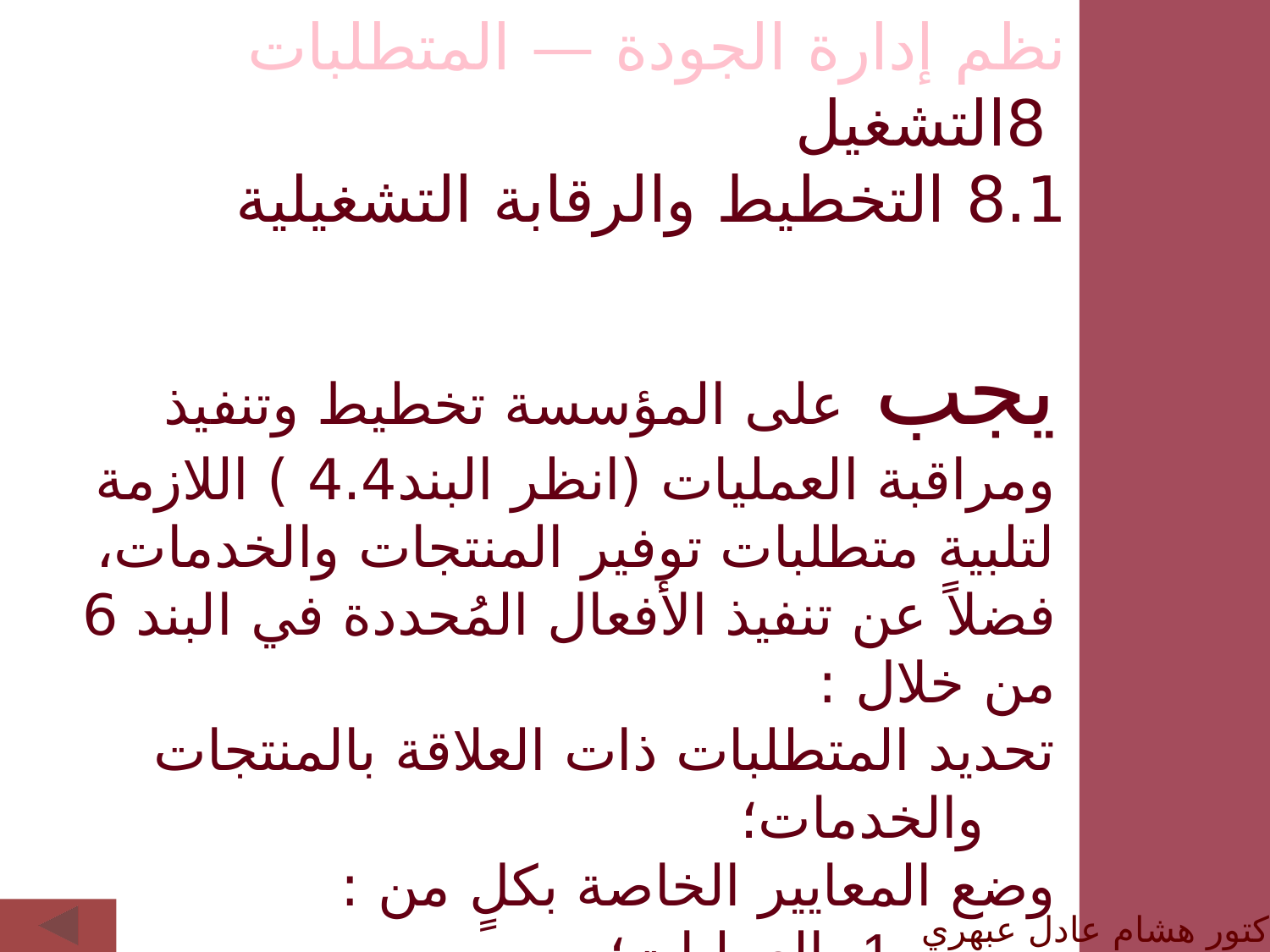

نظم إدارة الجودة — المتطلبات
 8التشغيل
8.1 التخطيط والرقابة التشغيلية

يجب على المؤسسة تخطيط وتنفيذ ومراقبة العمليات (انظر البند4.4 ) اللازمة لتلبية متطلبات توفير المنتجات والخدمات، فضلاً عن تنفيذ الأفعال المُحددة في البند 6 من خلال :
تحديد المتطلبات ذات العلاقة بالمنتجات والخدمات؛
وضع المعايير الخاصة بكلٍ من :
 العمليات؛
 قبول المنتجات والخدمات؛

الدكتور هشام عادل عبهري